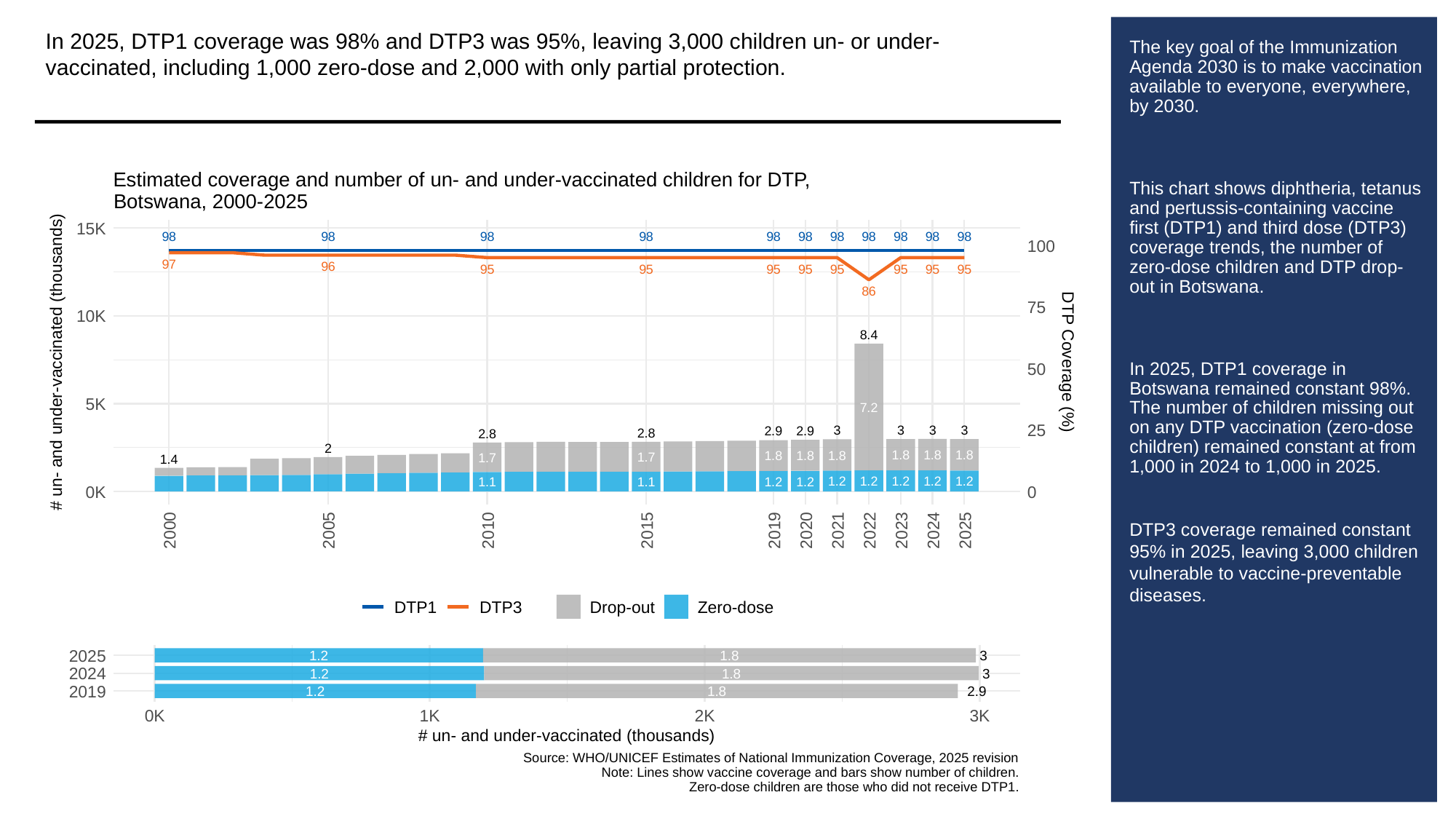

In 2025, DTP1 coverage was 98% and DTP3 was 95%, leaving 3,000 children un- or under-vaccinated, including 1,000 zero-dose and 2,000 with only partial protection.
# The key goal of the Immunization Agenda 2030 is to make vaccination available to everyone, everywhere, by 2030.

This chart shows diphtheria, tetanus and pertussis-containing vaccine first (DTP1) and third dose (DTP3) coverage trends, the number of zero-dose children and DTP drop-out in Botswana.

In 2025, DTP1 coverage in Botswana remained constant 98%. The number of children missing out on any DTP vaccination (zero-dose children) remained constant at from 1,000 in 2024 to 1,000 in 2025.

DTP3 coverage remained constant 95% in 2025, leaving 3,000 children vulnerable to vaccine-preventable diseases.

Estimated coverage and number of un- and under-vaccinated children for DTP,
Botswana, 2000-2025

15K

98
98
98
98
98
98
98
98
98
98
98
100

97
96
95
95
95
95
95
95
95
95

86
75
10K

8.4

# un- and under-vaccinated (thousands)
DTP Coverage (%)

50
5K
7.2

25
3
3
3
3
2.9
2.9
2.8
2.8

2

1.8
1.8
1.8
1.8
1.8
1.8
1.7
1.7

1.4

1.2
1.2
1.2
1.2
1.2
1.2
1.2
1.1
1.1
0K
0

2000
2005
2010
2015
2019
2020
2021
2022
2023
2024
2025

DTP1
DTP3
Drop-out
Zero-dose

2025
1.2
1.8
3

2024
1.2
1.8
3

2019
1.2
1.8
2.9

0K
1K
2K
3K
# un- and under-vaccinated (thousands)
Source: WHO/UNICEF Estimates of National Immunization Coverage, 2025 revision
Note: Lines show vaccine coverage and bars show number of children.
Zero-dose children are those who did not receive DTP1.